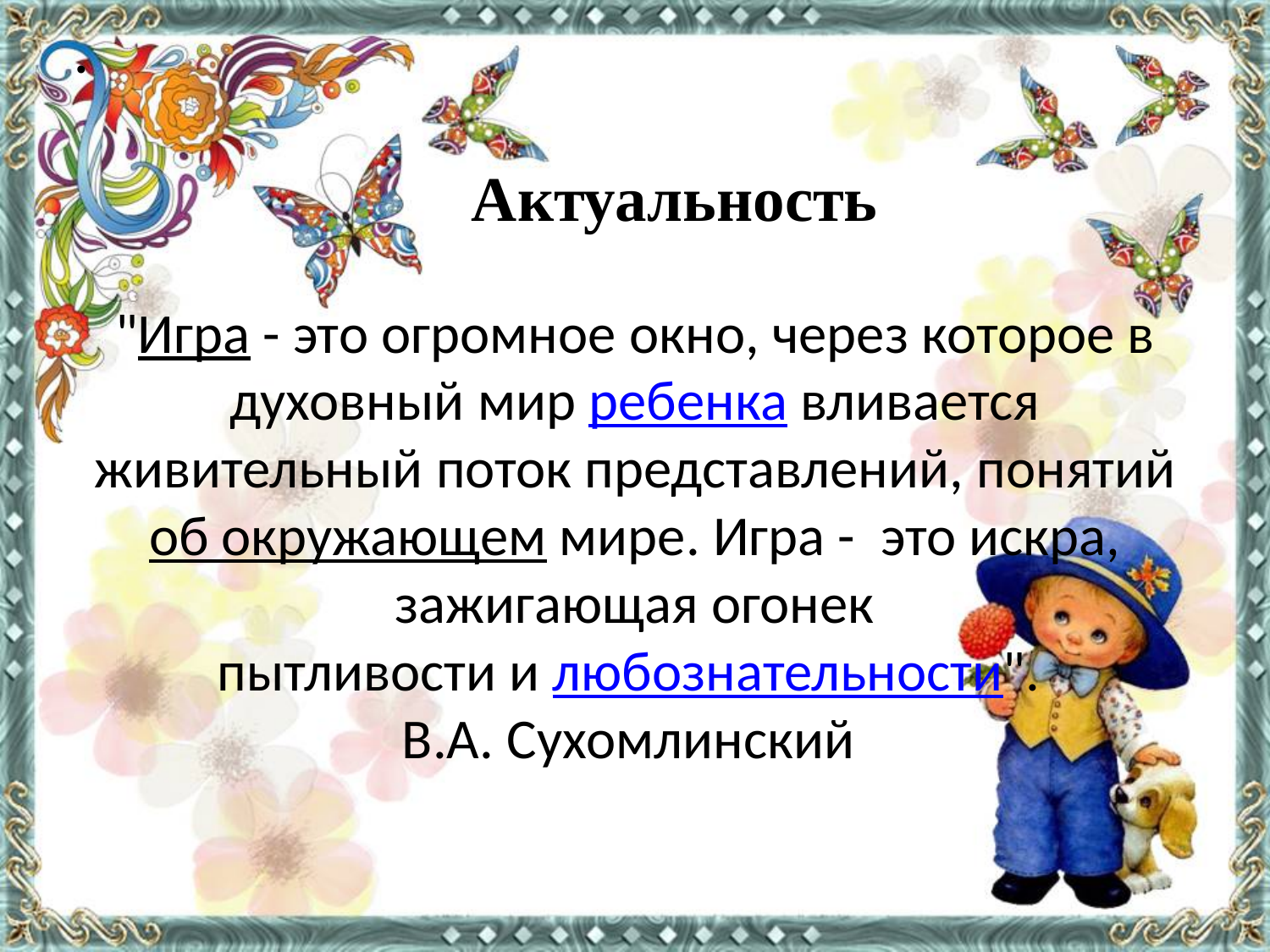

Актуальность
"Игра - это огромное окно, через которое в духовный мир ребенка вливается живительный поток представлений, понятий
об окружающем мире. Игра -  это искра, зажигающая огонек
пытливости и любознательности". 
В.А. Сухомлинский